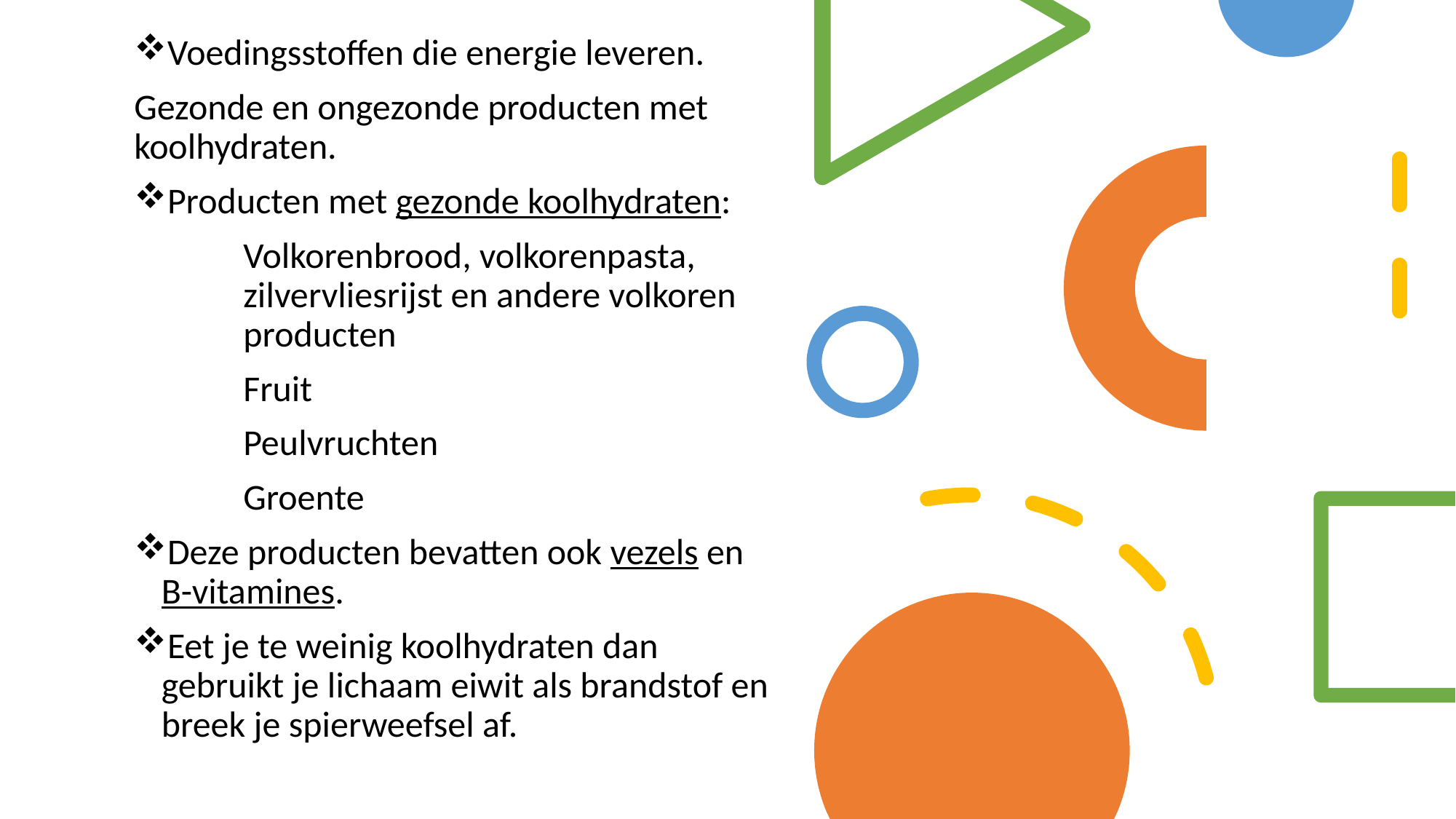

Voedingsstoffen die energie leveren.
Gezonde en ongezonde producten met koolhydraten.
Producten met gezonde koolhydraten:
	Volkorenbrood, volkorenpasta, 	zilvervliesrijst en andere volkoren 	producten
	Fruit
	Peulvruchten
	Groente
Deze producten bevatten ook vezels en B-vitamines.
Eet je te weinig koolhydraten dan gebruikt je lichaam eiwit als brandstof en breek je spierweefsel af.